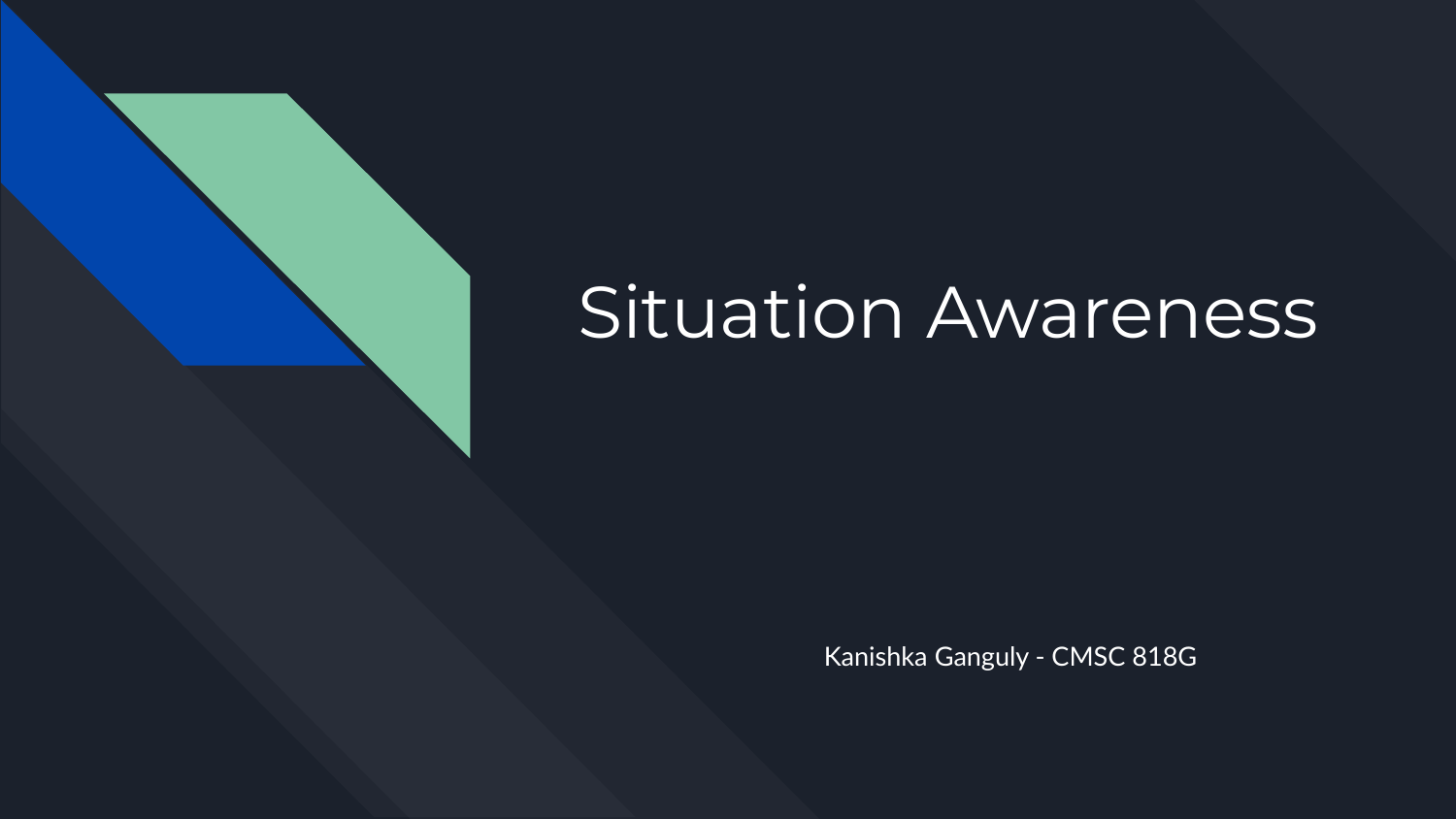

# Situation Awareness
Kanishka Ganguly - CMSC 818G